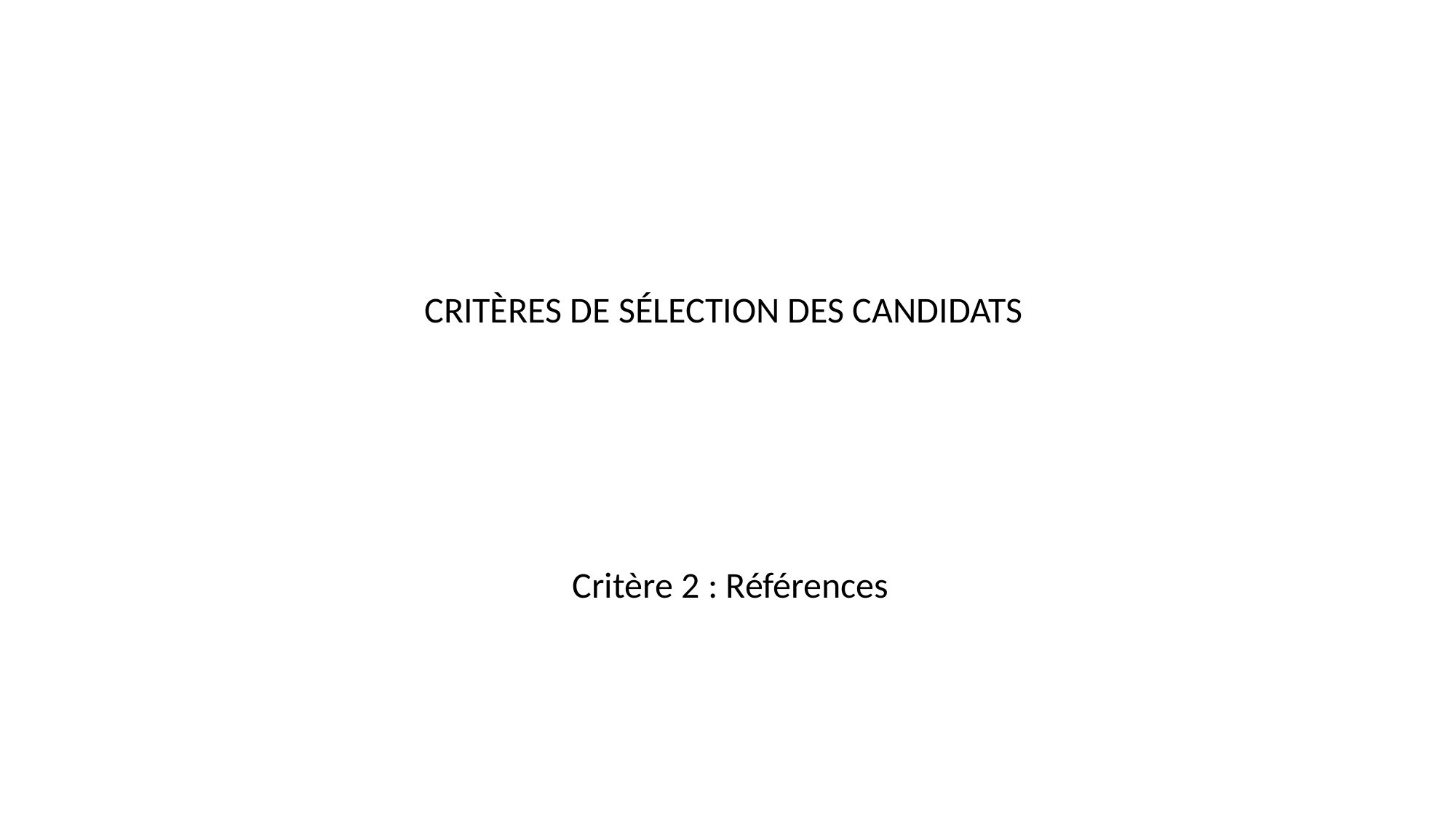

# CRITÈRES DE SÉLECTION DES CANDIDATS
Critère 2 : Références